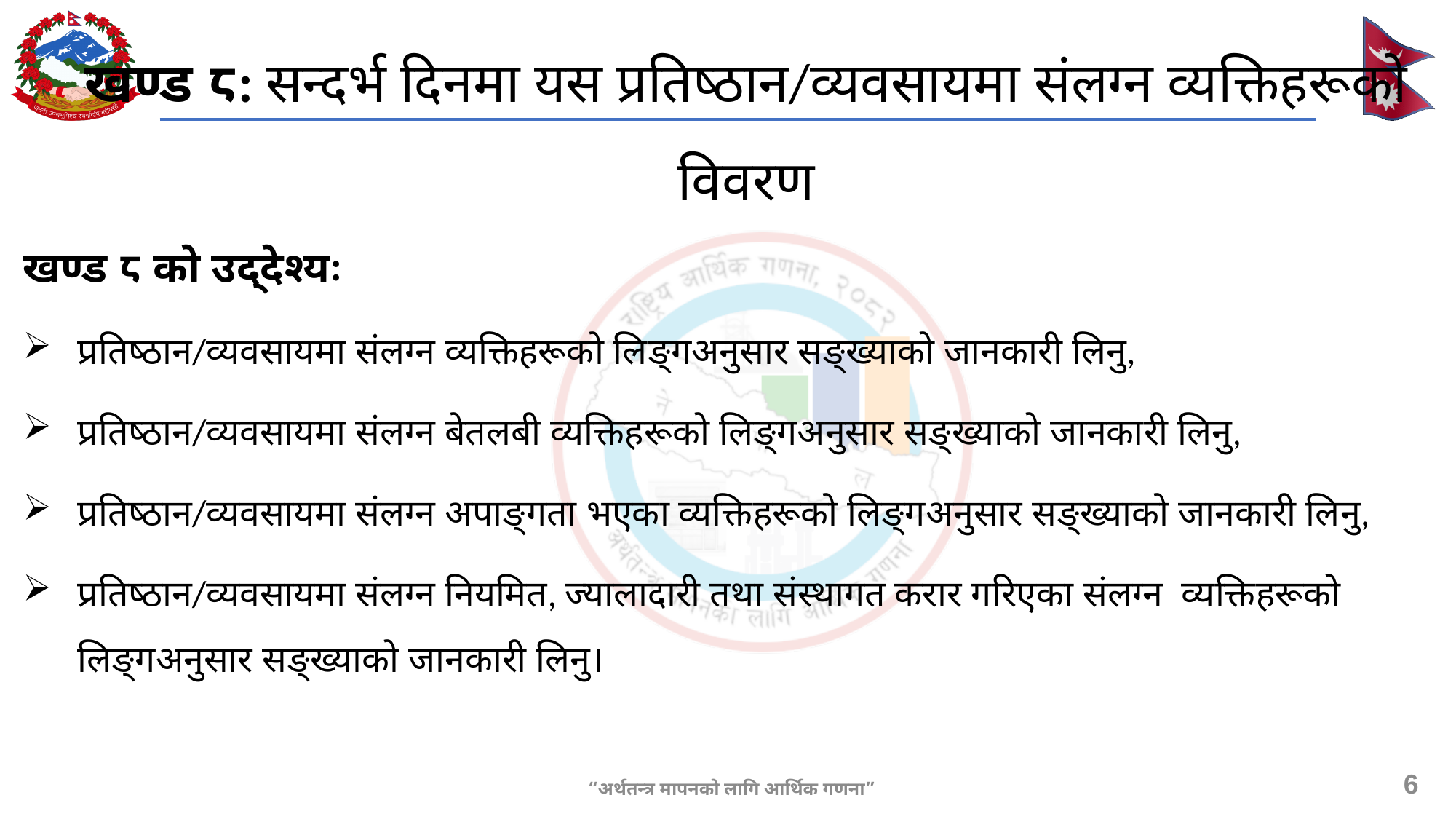

खण्ड ८: सन्दर्भ दिनमा यस प्रतिष्ठान/व्यवसायमा संलग्न व्यक्तिहरूको विवरण
खण्ड ८ को उद्देश्यः
प्रतिष्ठान/व्यवसायमा संलग्न व्यक्तिहरूको लिङ्गअनुसार सङ्ख्याको जानकारी लिनु,
प्रतिष्ठान/व्यवसायमा संलग्न बेतलबी व्यक्तिहरूको लिङ्गअनुसार सङ्ख्याको जानकारी लिनु,
प्रतिष्ठान/व्यवसायमा संलग्न अपाङ्गता भएका व्यक्तिहरूको लिङ्गअनुसार सङ्ख्याको जानकारी लिनु,
प्रतिष्ठान/व्यवसायमा संलग्न नियमित, ज्यालादारी तथा संस्थागत करार गरिएका संलग्न  व्यक्तिहरूको लिङ्गअनुसार सङ्ख्याको जानकारी लिनु।
6
“अर्थतन्त्र मापनको लागि आर्थिक गणना”